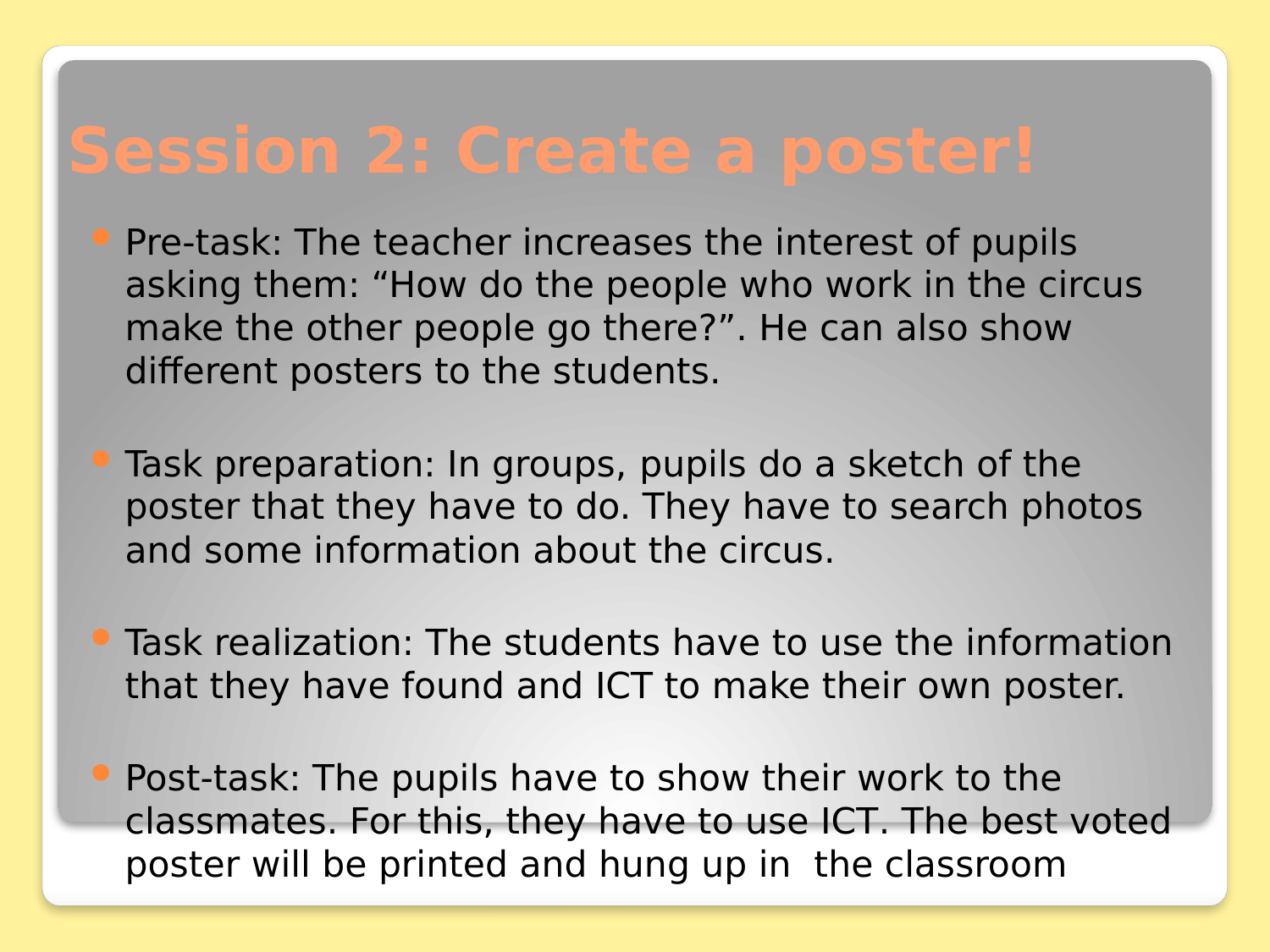

# Session 2: Create a poster!
Pre-task: The teacher increases the interest of pupils asking them: “How do the people who work in the circus make the other people go there?”. He can also show different posters to the students.

Task preparation: In groups, pupils do a sketch of the poster that they have to do. They have to search photos and some information about the circus.

Task realization: The students have to use the information that they have found and ICT to make their own poster.

Post-task: The pupils have to show their work to the classmates. For this, they have to use ICT. The best voted poster will be printed and hung up in  the classroom